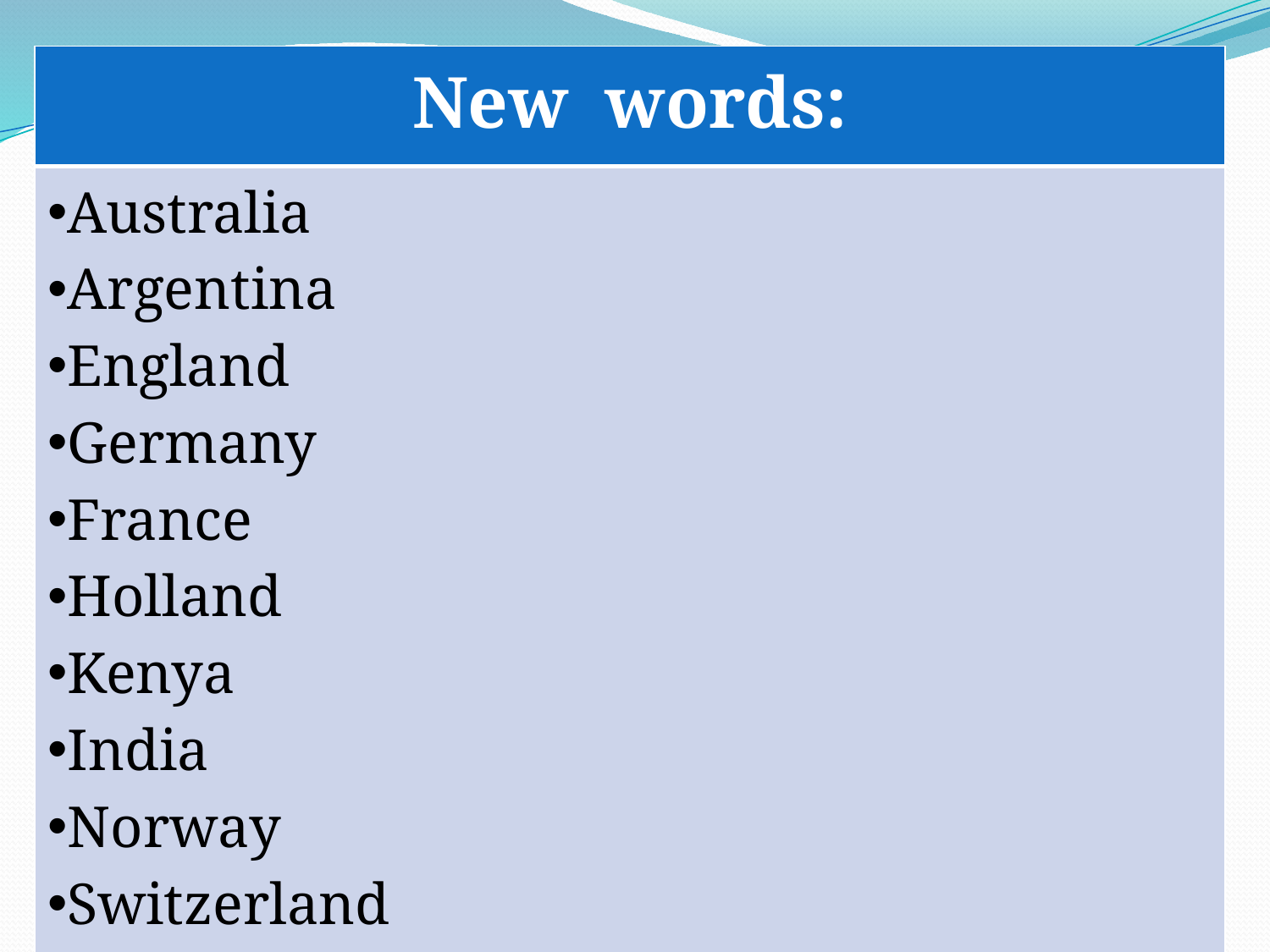

| New words: |
| --- |
| Australia Argentina England Germany France Holland Kenya India Norway Switzerland |
#